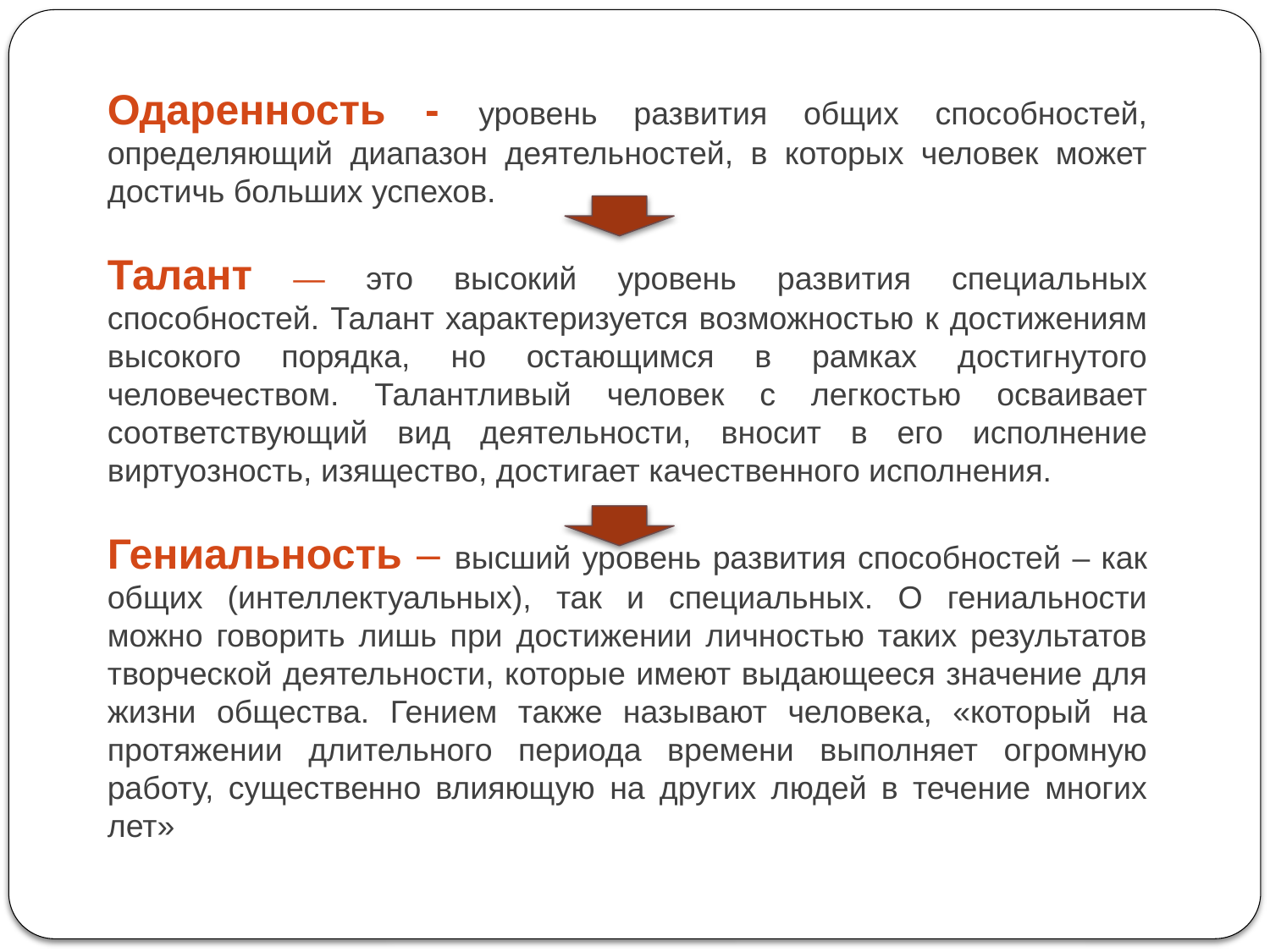

Одаренность - уровень развития общих способностей, определяющий диапазон деятельностей, в которых человек может достичь больших успехов.

Талант — это высокий уровень развития специальных способностей. Талант характеризуется возможностью к достижениям высокого порядка, но остающимся в рамках достигнутого человечеством. Талантливый человек с легкостью осваивает соответствующий вид деятельности, вносит в его исполнение виртуозность, изящество, достигает качественного исполнения.

Гениальность – высший уровень развития способностей – как общих (интеллектуальных), так и специальных. О гениальности можно говорить лишь при достижении личностью таких результатов творческой деятельности, которые имеют выдающееся значение для жизни общества. Гением также называют человека, «который на протяжении длительного периода времени выполняет огромную работу, существенно влияющую на других людей в течение многих лет»